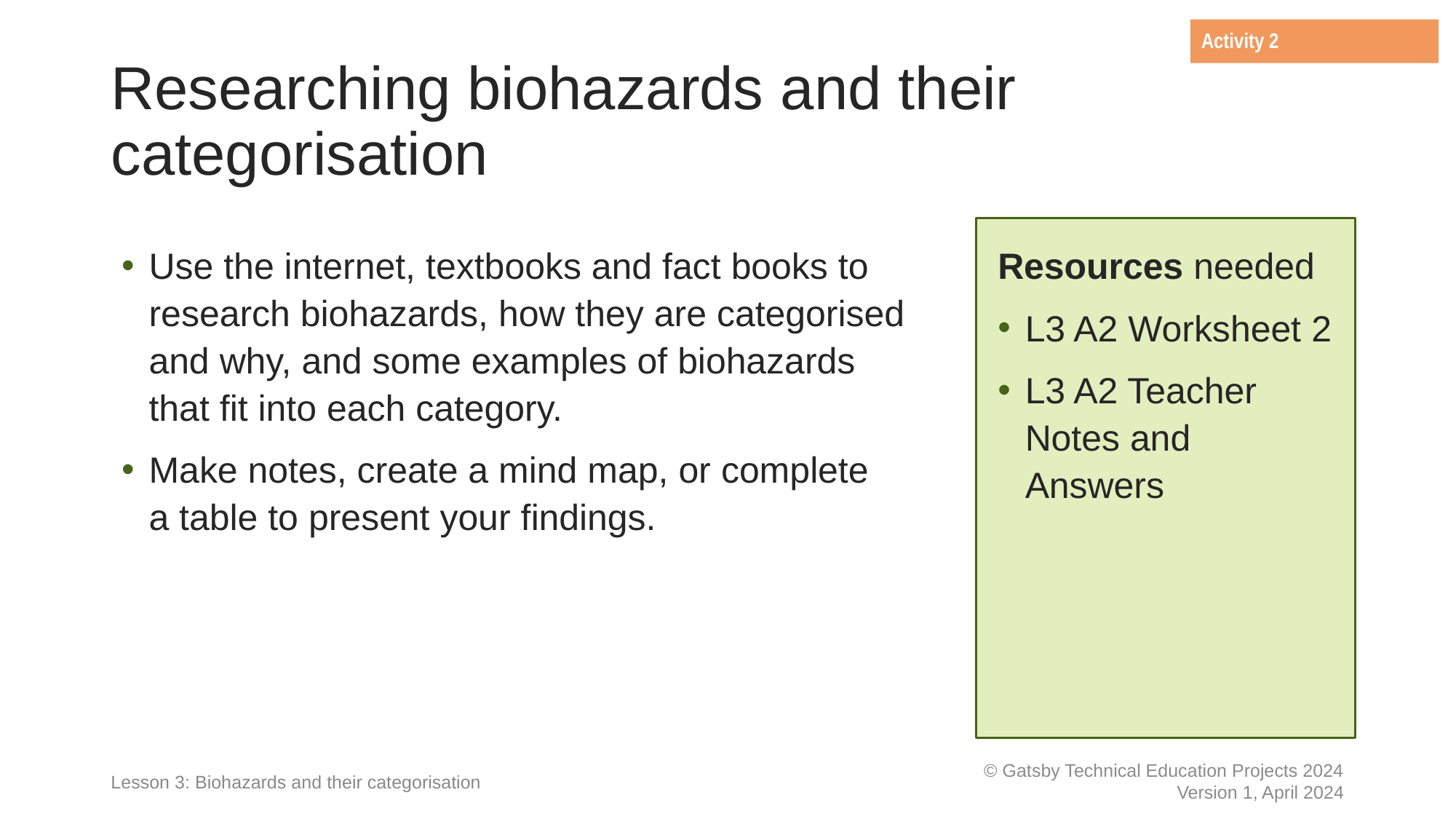

Activity 2
# Researching biohazards and their categorisation
Use the internet, textbooks and fact books to
research biohazards, how they are categorised
and why, and some examples of biohazards
that fit into each category.
Make notes, create a mind map, or complete
a table to present your findings.
Resources needed
L3 A2 Worksheet 2
L3 A2 Teacher Notes and Answers
Lesson 3: Biohazards and their categorisation